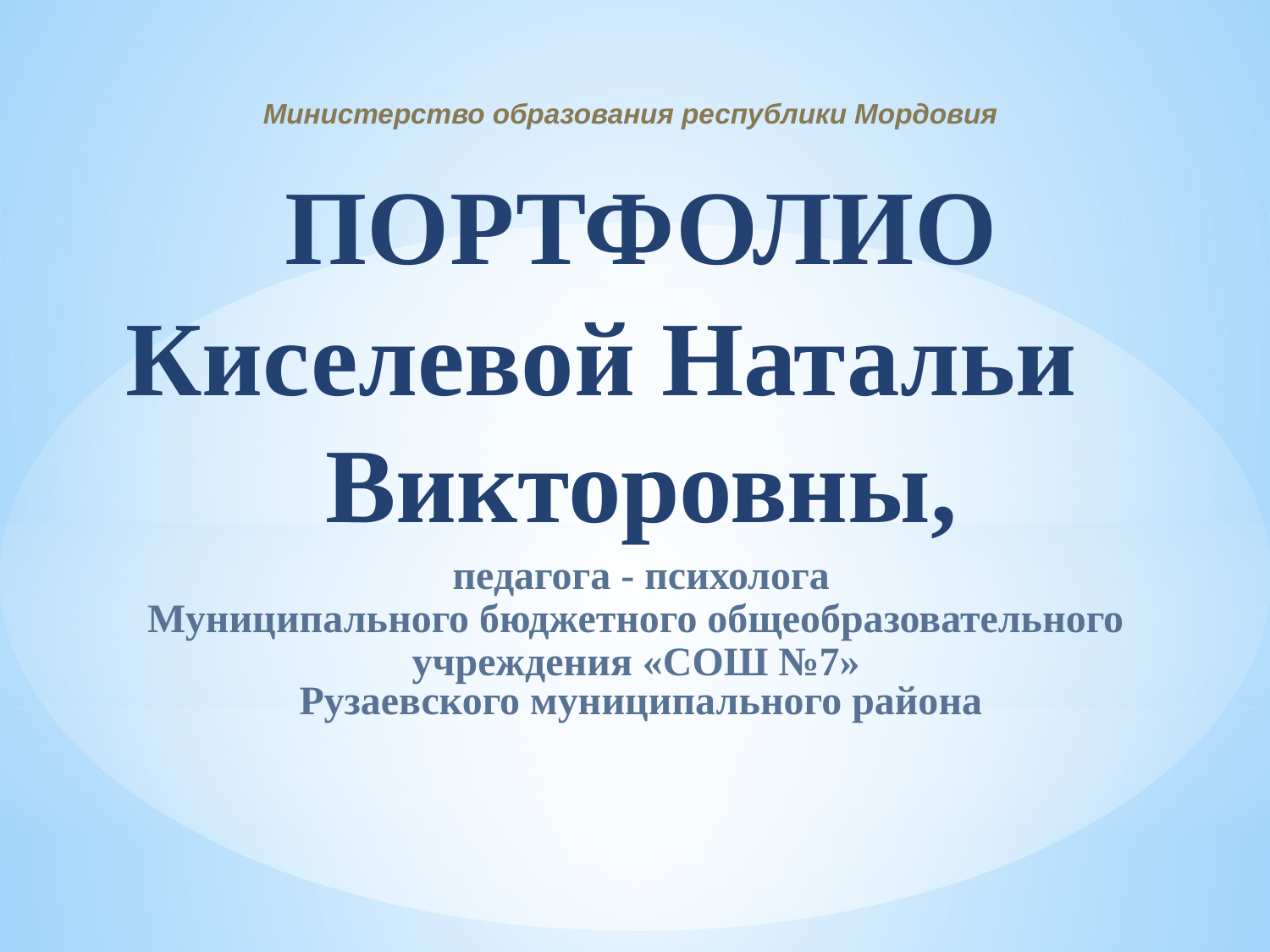

# Министерство образования республики Мордовия
ПОРТФОЛИО
Киселевой Натальи    Викторовны,
педагога - психолога
Муниципального бюджетного общеобразовательного
учреждения «СОШ №7»
Рузаевского муниципального района